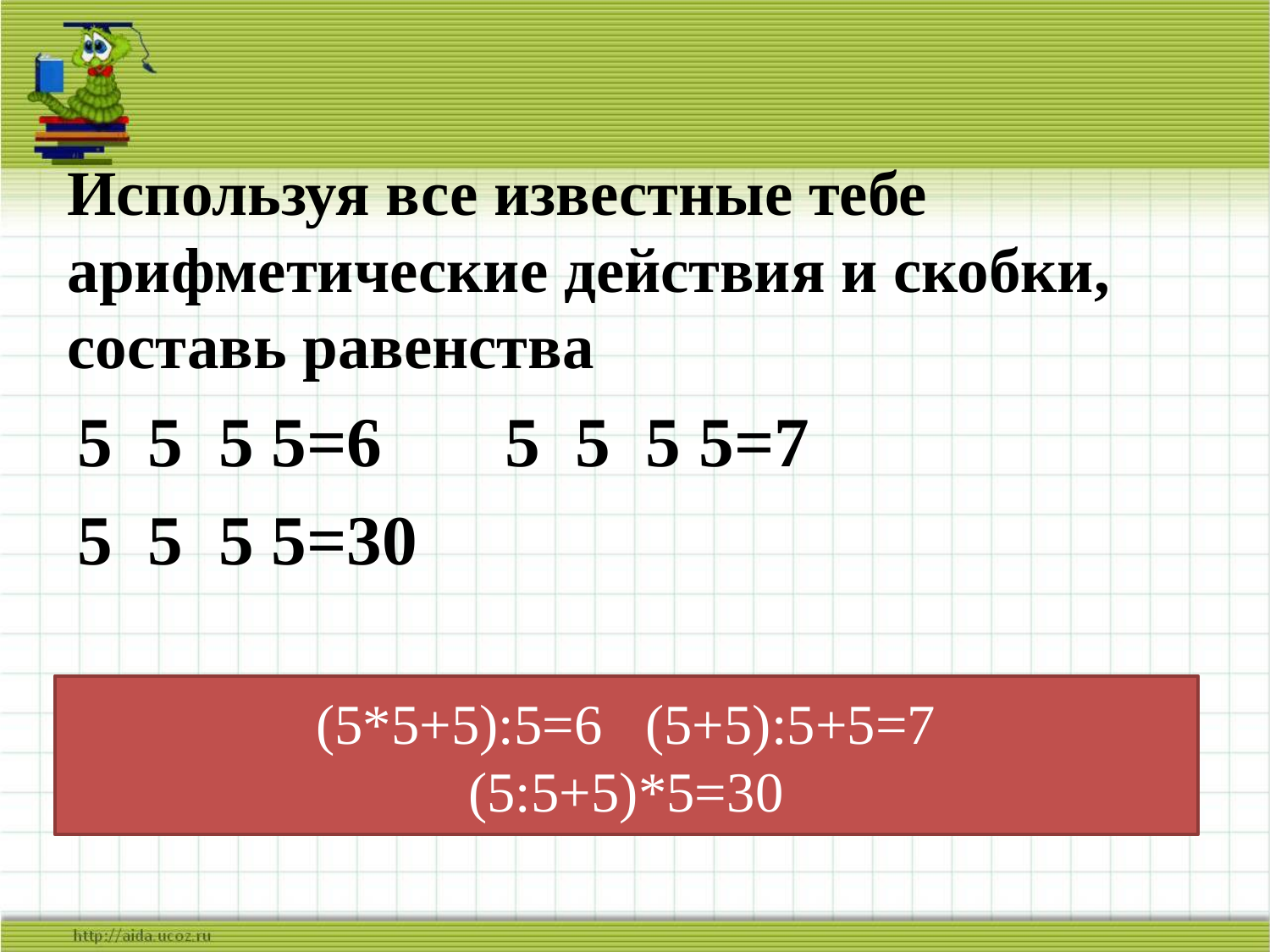

Используя все известные тебе арифметические действия и скобки, составь равенства
5  5  5 5=6       5  5  5 5=7
5  5  5 5=30
# (5*5+5):5=6   (5+5):5+5=7 (5:5+5)*5=30